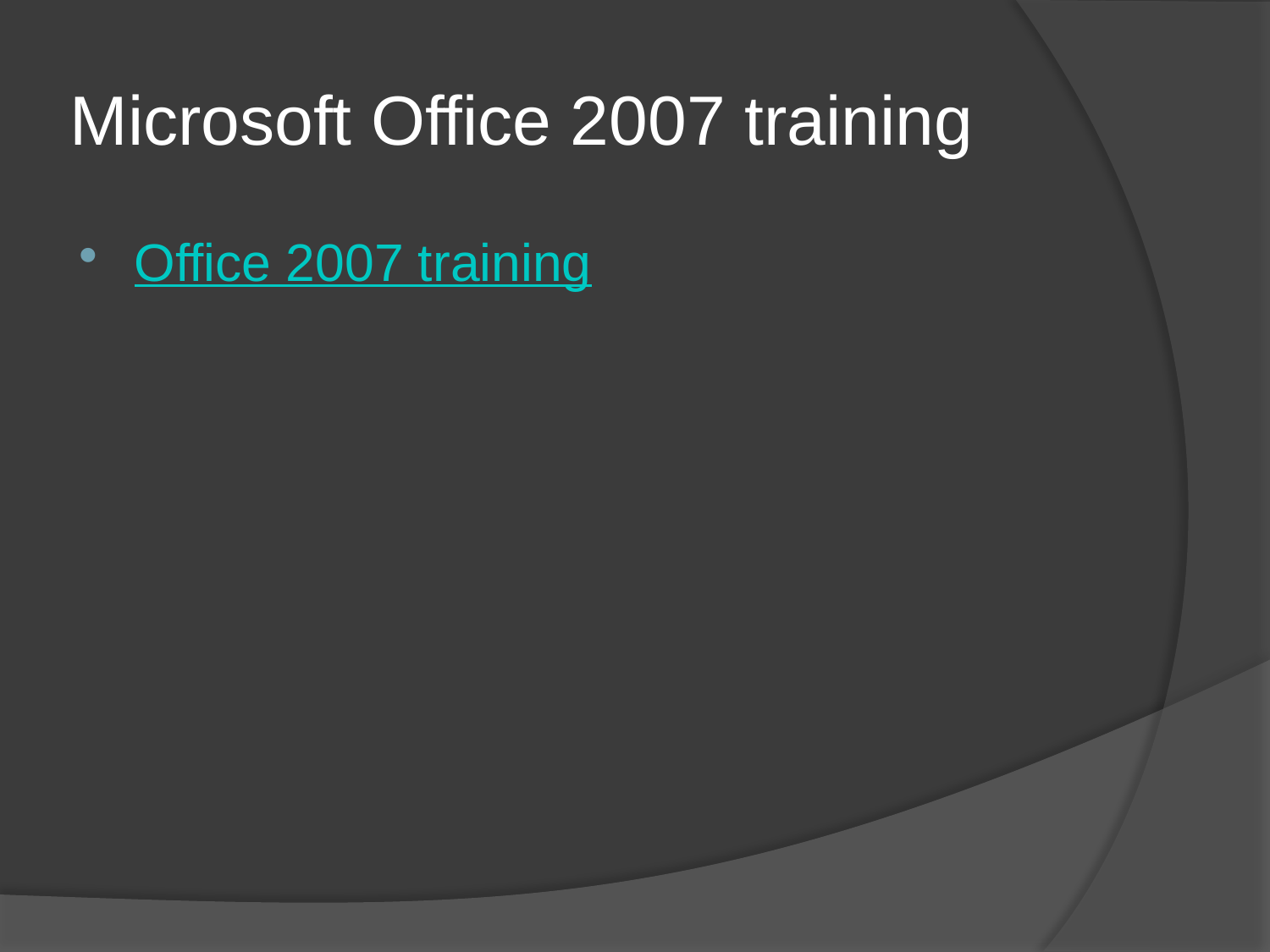

# Microsoft Office 2007 training
Office 2007 training